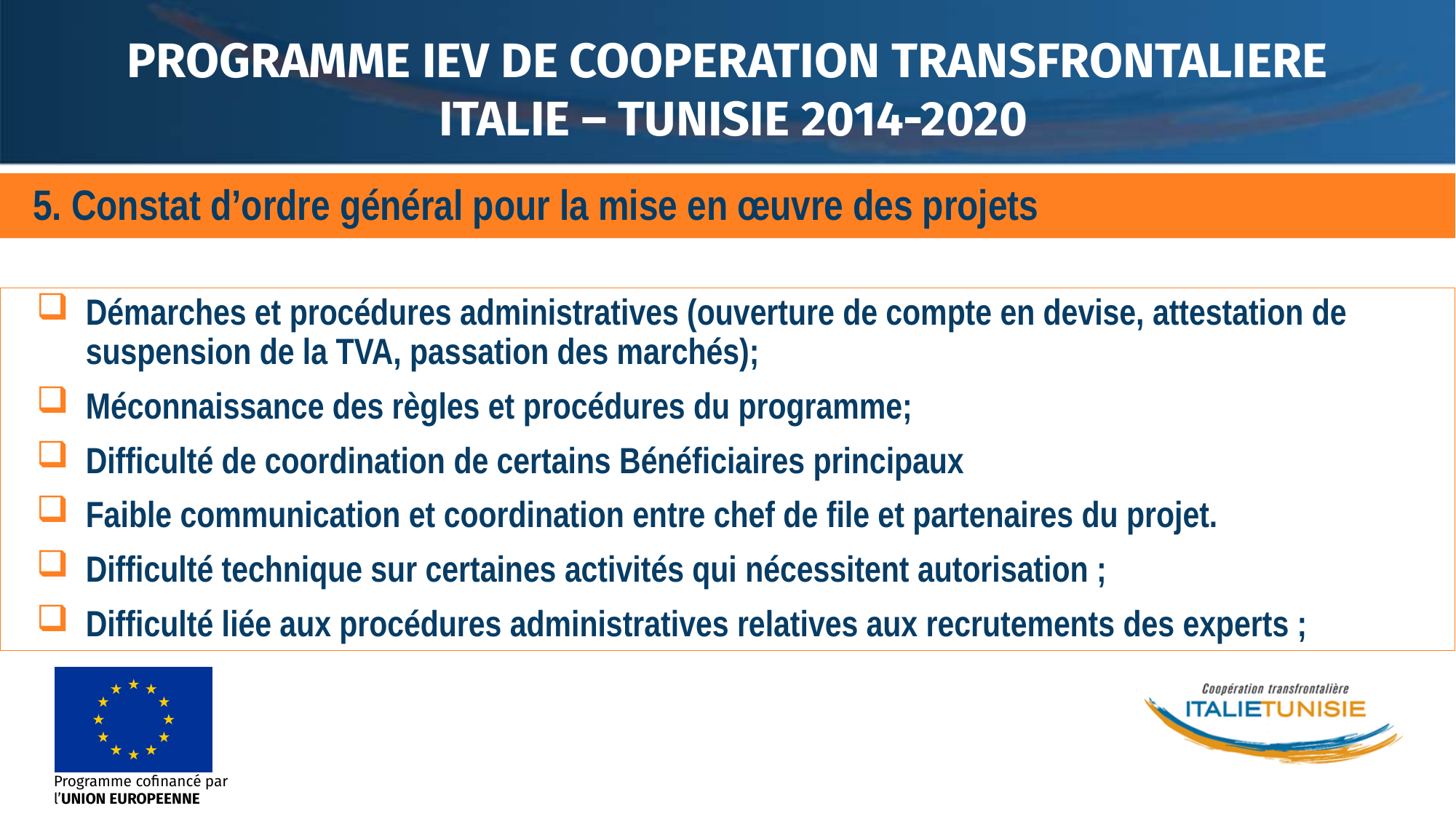

PROGRAMME IEV DE COOPERATION TRANSFRONTALIERE
 ITALIE – TUNISIE 2014-2020
# 5. Constat d’ordre général pour la mise en œuvre des projets
Démarches et procédures administratives (ouverture de compte en devise, attestation de suspension de la TVA, passation des marchés);
Méconnaissance des règles et procédures du programme;
Difficulté de coordination de certains Bénéficiaires principaux
Faible communication et coordination entre chef de file et partenaires du projet.
Difficulté technique sur certaines activités qui nécessitent autorisation ;
Difficulté liée aux procédures administratives relatives aux recrutements des experts ;